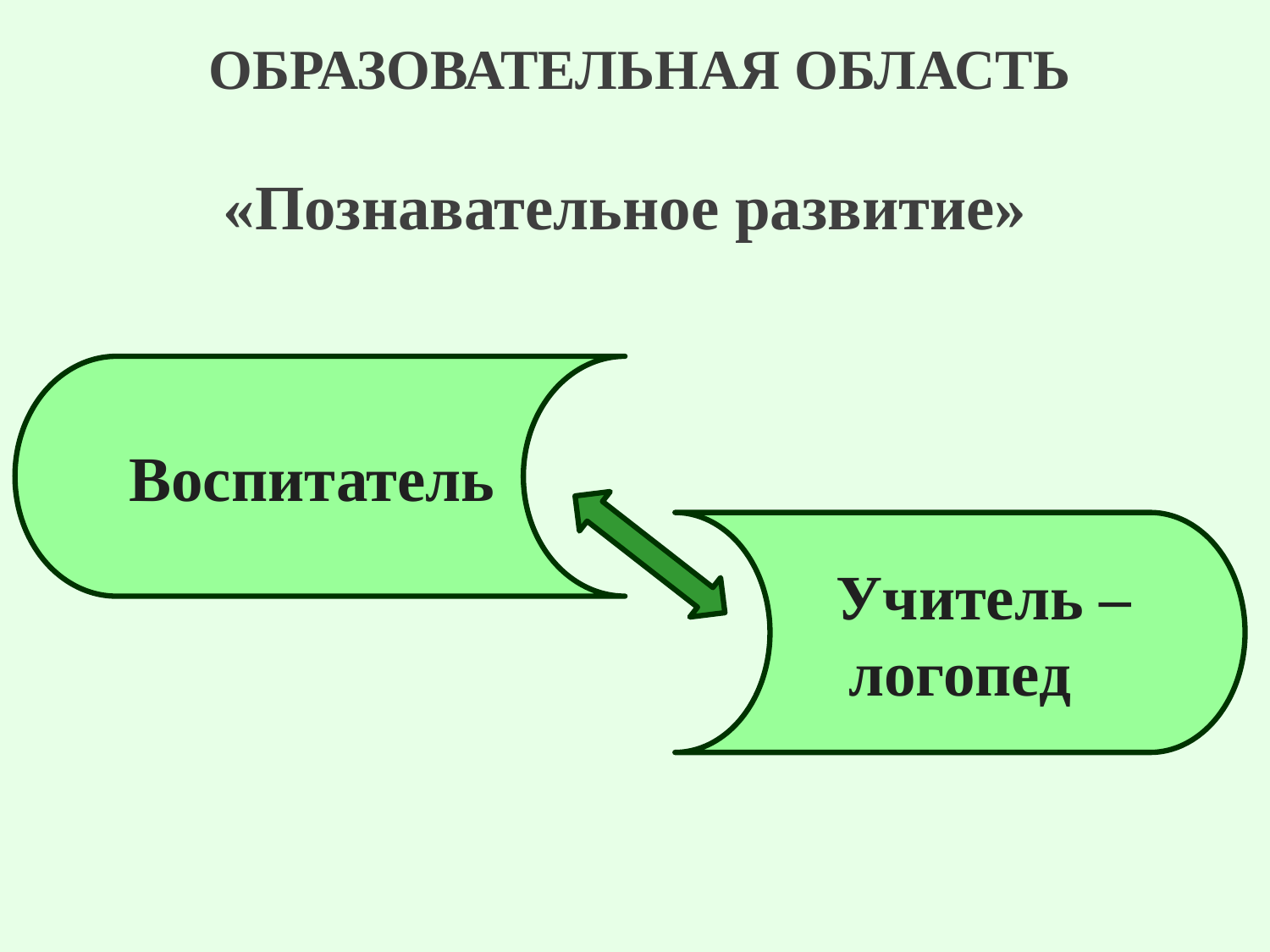

# Образовательная область
«Познавательное развитие»

Воспитатель
   Учитель – логопед